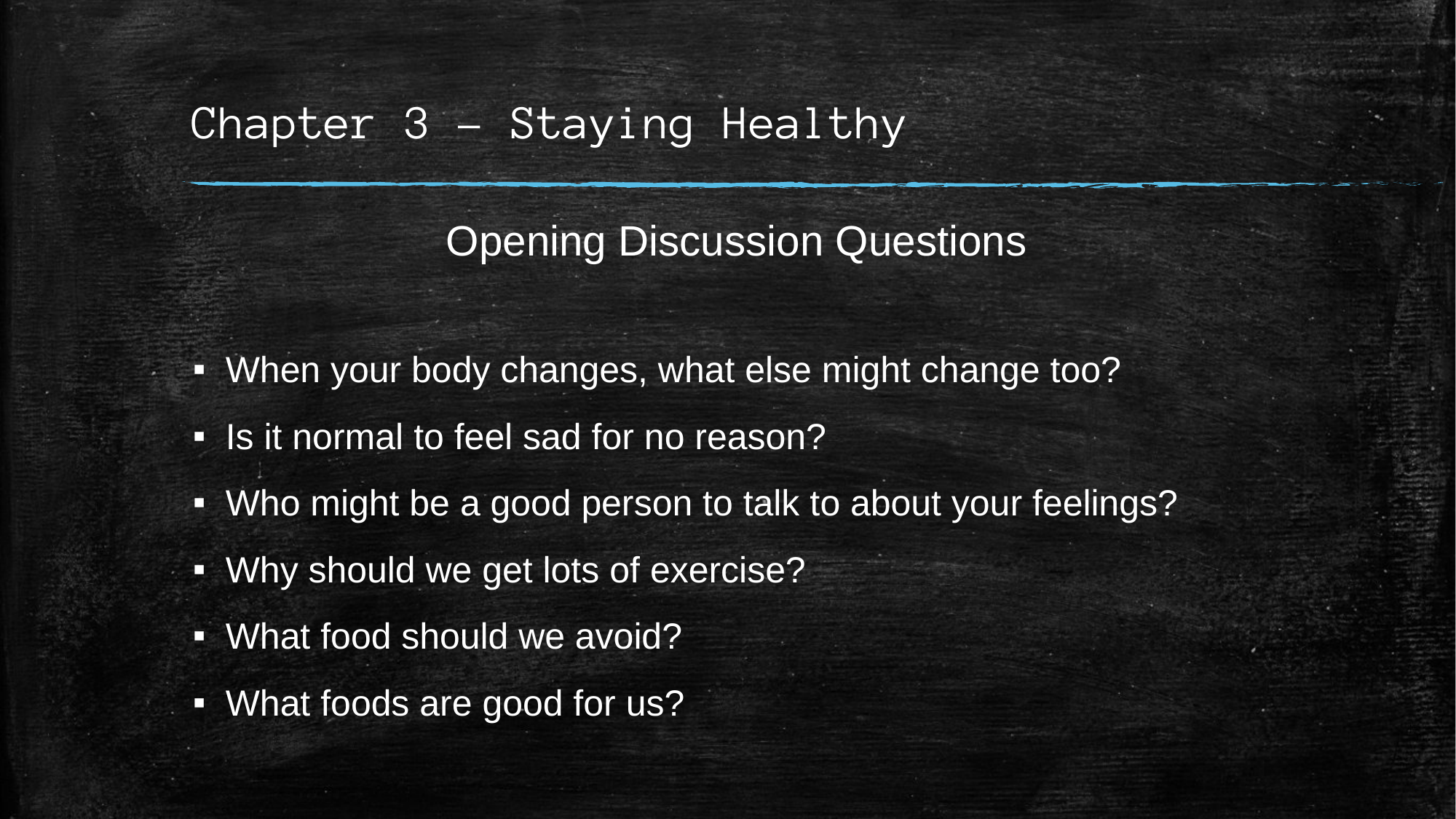

# Chapter 3 – Staying Healthy
Opening Discussion Questions
When your body changes, what else might change too?
Is it normal to feel sad for no reason?
Who might be a good person to talk to about your feelings?
Why should we get lots of exercise?
What food should we avoid?
What foods are good for us?